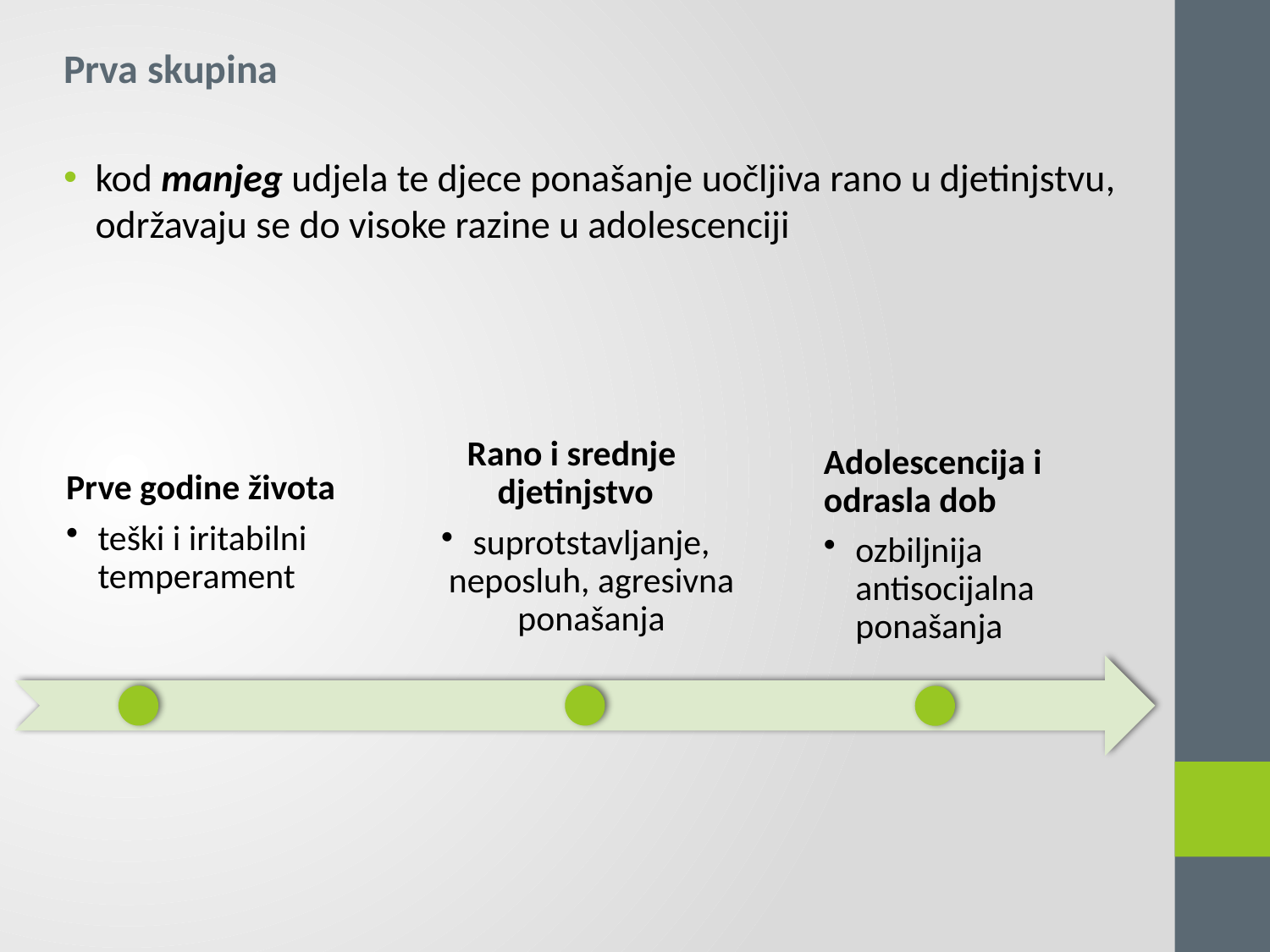

Prva skupina

kod manjeg udjela te djece ponašanje uočljiva rano u djetinjstvu, održavaju se do visoke razine u adolescenciji

Prve godine života
teški i iritabilni temperament
Rano i srednje
djetinjstvo
suprotstavljanje, neposluh, agresivna ponašanja
Adolescencija i odrasla dob
ozbiljnija antisocijalna ponašanja